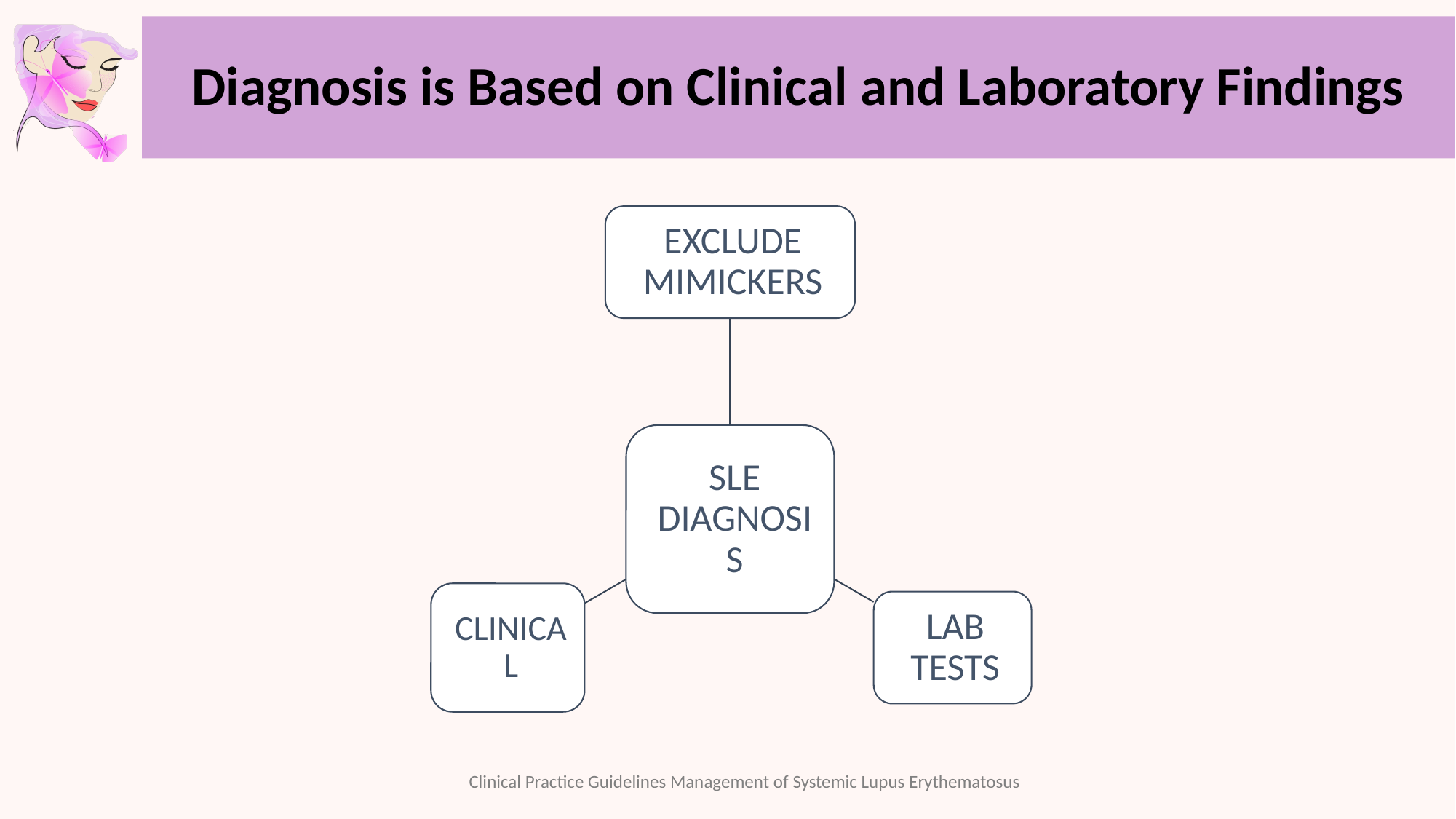

# Diagnosis is Based on Clinical and Laboratory Findings
SLE DIAGNOSIS
EXCLUDE MIMICKERS
LAB TESTS
CLINICAL